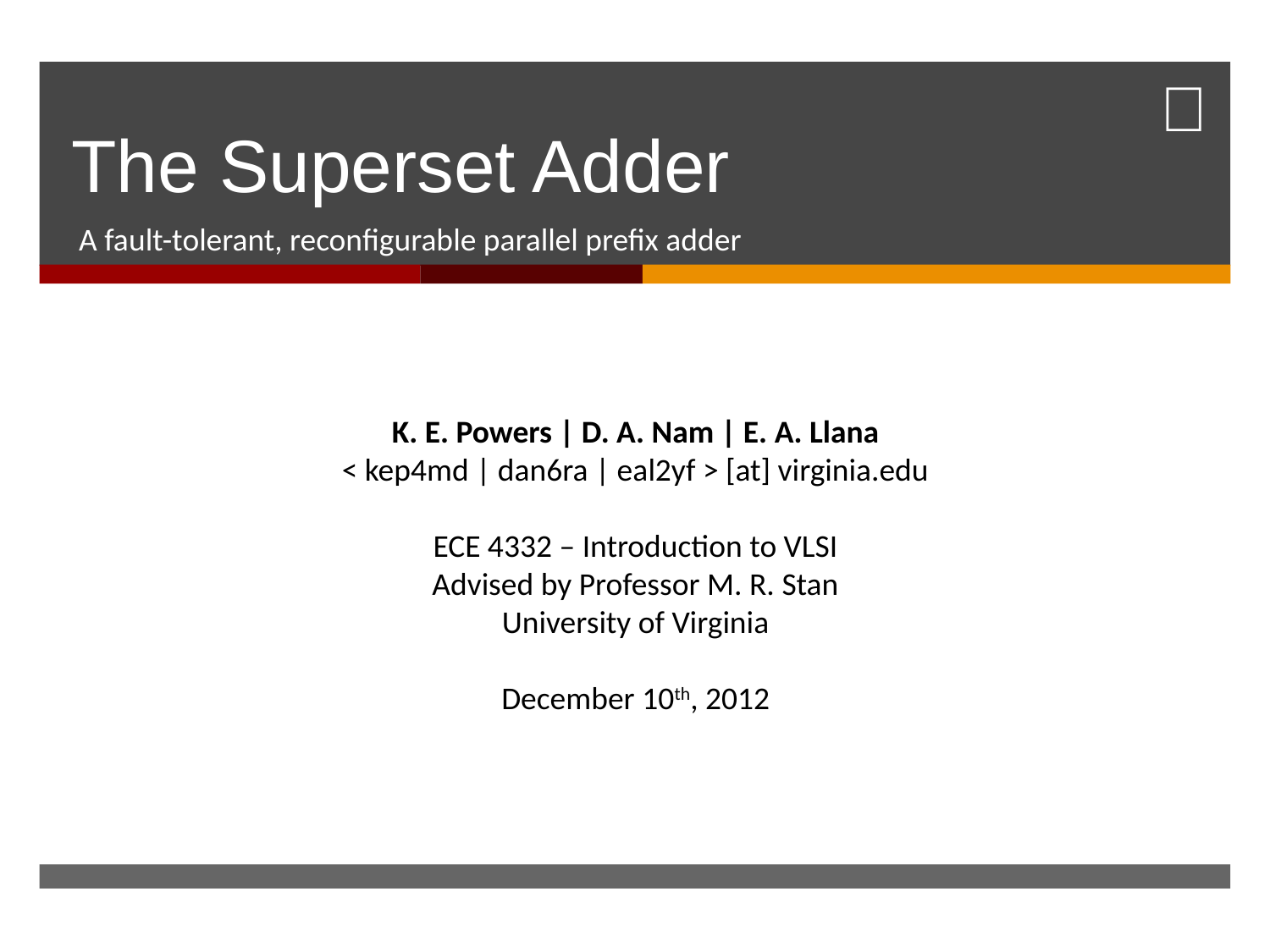

# The Superset Adder
A fault-tolerant, reconfigurable parallel prefix adder
K. E. Powers | D. A. Nam | E. A. Llana
< kep4md | dan6ra | eal2yf > [at] virginia.edu

ECE 4332 – Introduction to VLSI
Advised by Professor M. R. Stan
University of Virginia

December 10th, 2012